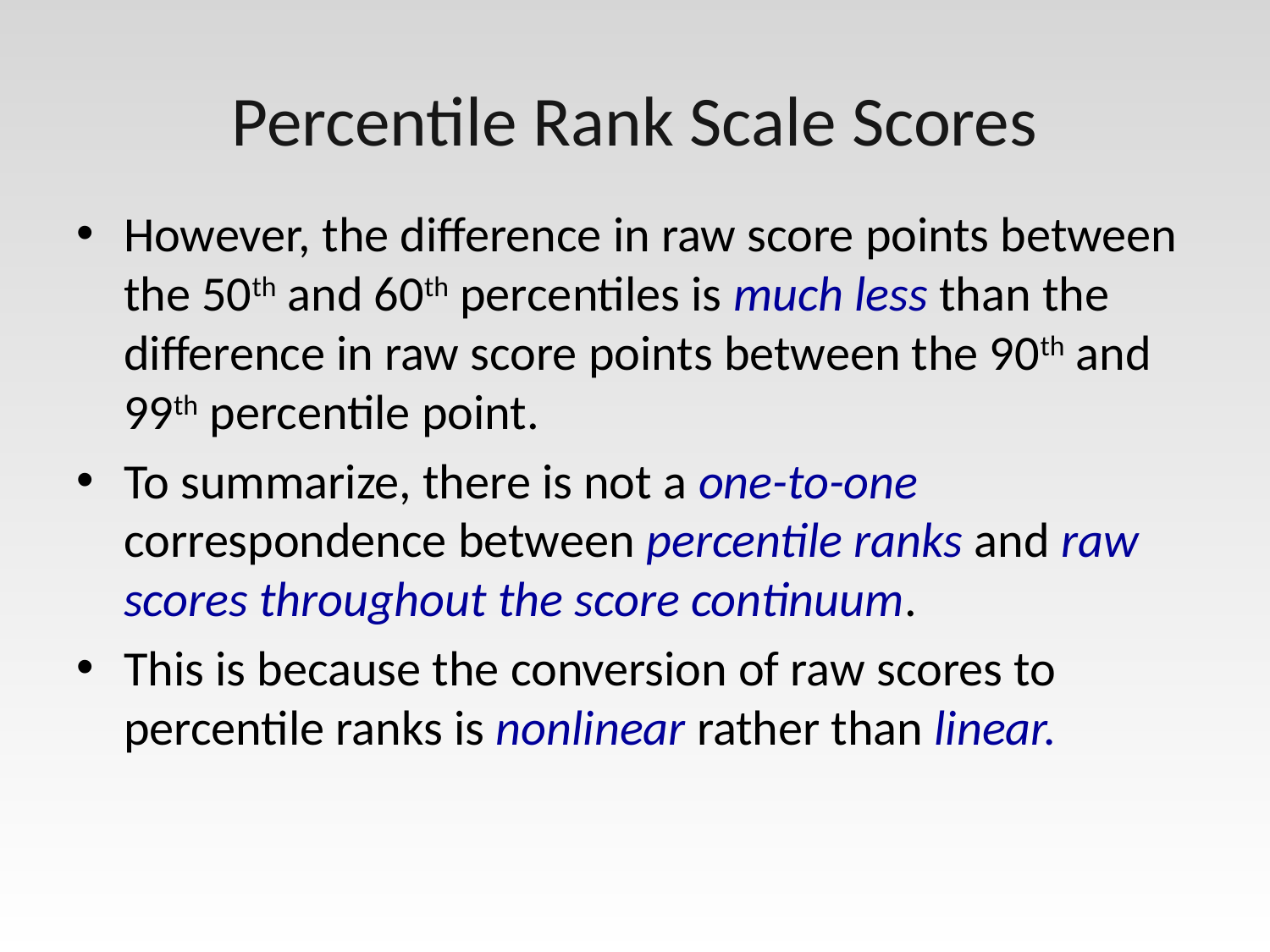

# Percentile Rank Scale Scores
However, the difference in raw score points between the 50th and 60th percentiles is much less than the difference in raw score points between the 90th and 99th percentile point.
To summarize, there is not a one-to-one correspondence between percentile ranks and raw scores throughout the score continuum.
This is because the conversion of raw scores to percentile ranks is nonlinear rather than linear.